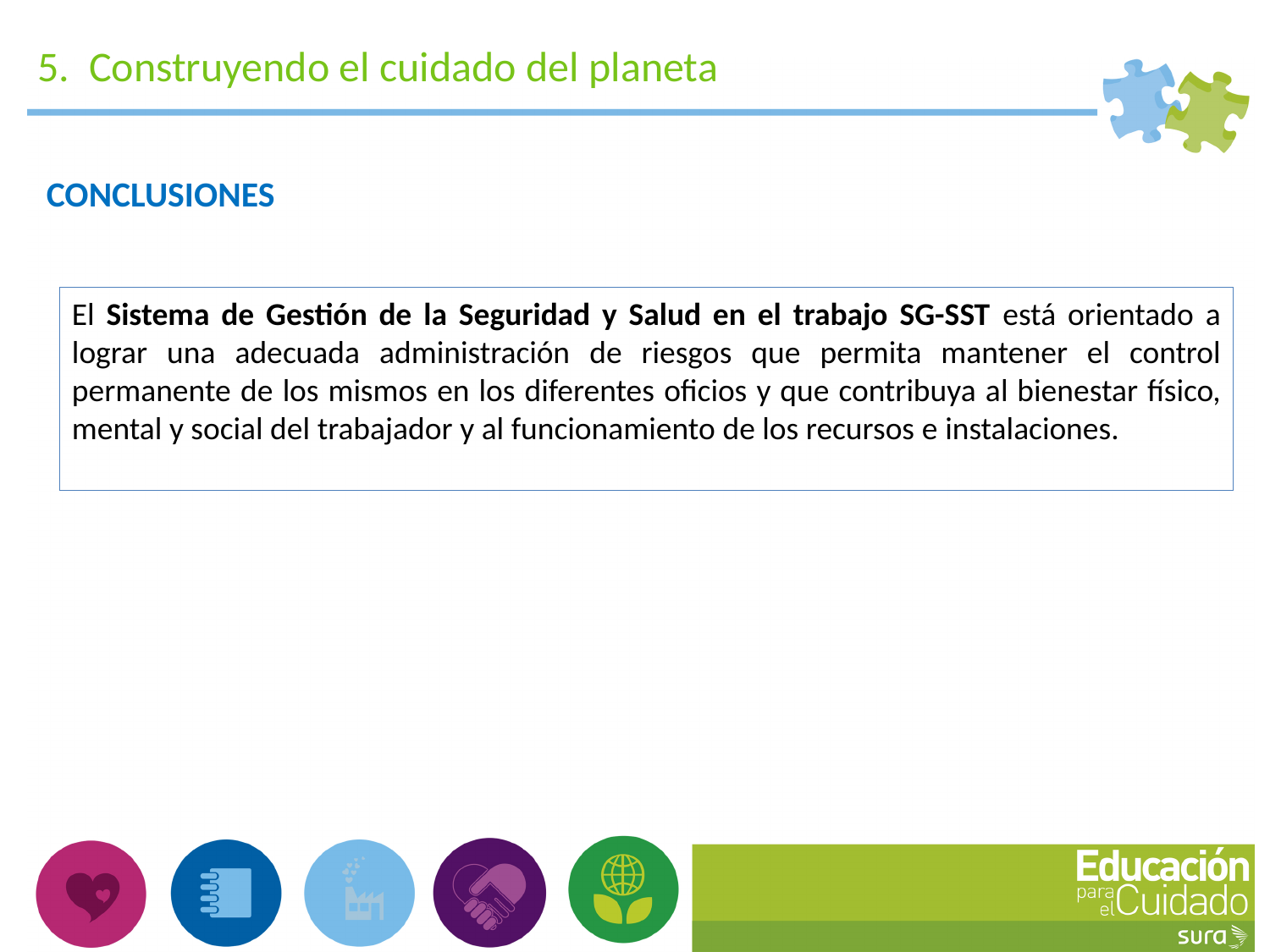

5.  Construyendo el cuidado del planeta
CONCLUSIONES
El Sistema de Gestión de la Seguridad y Salud en el trabajo SG-SST está orientado a lograr una adecuada administración de riesgos que permita mantener el control permanente de los mismos en los diferentes oficios y que contribuya al bienestar físico, mental y social del trabajador y al funcionamiento de los recursos e instalaciones.